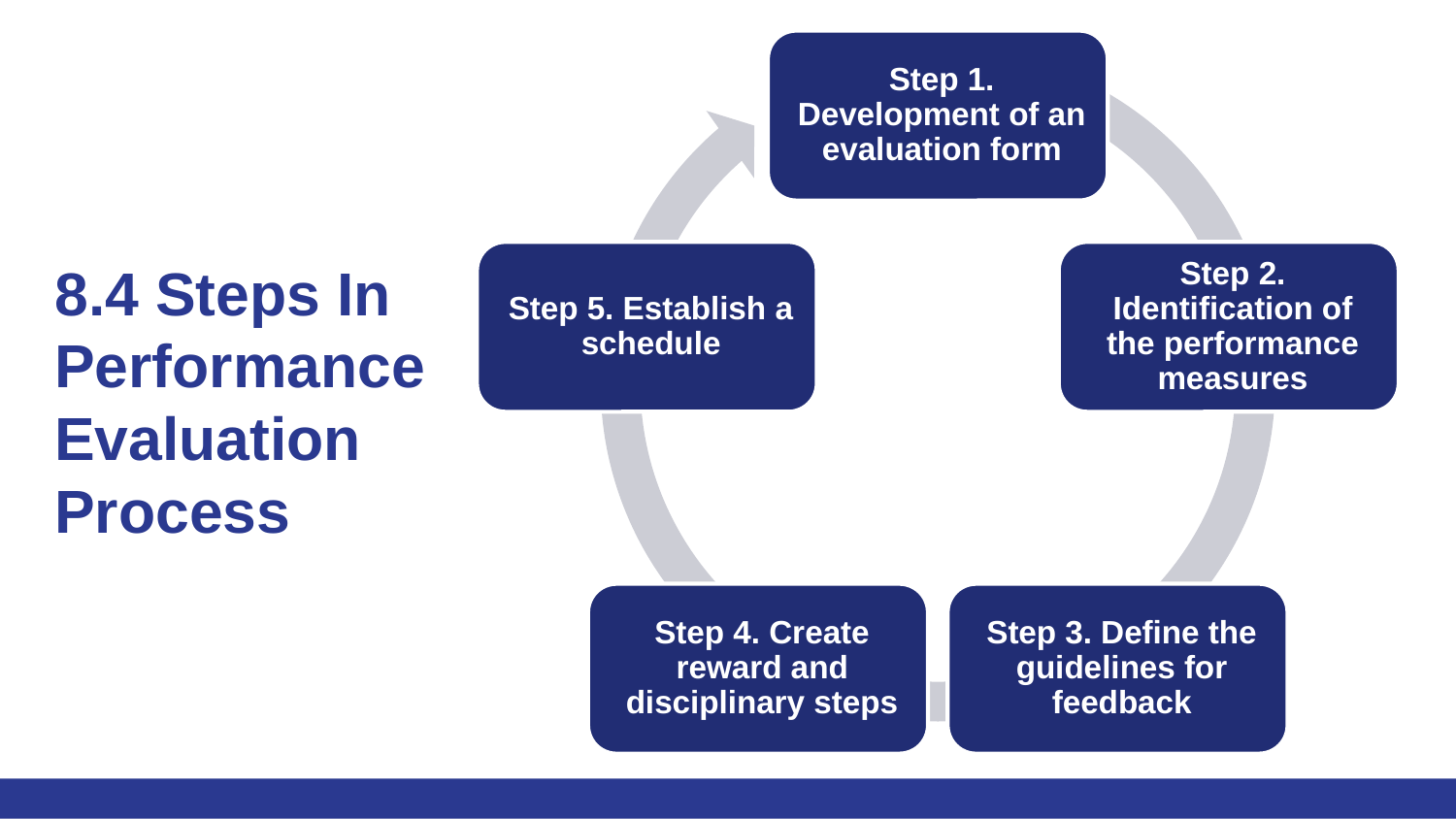

Step 1. Development of an evaluation form
Step 2. Identification of the performance measures
Step 3. Define the guidelines for feedback
Step 4. Create reward and disciplinary steps
Step 5. Establish a schedule
# 8.4 Steps In Performance Evaluation Process